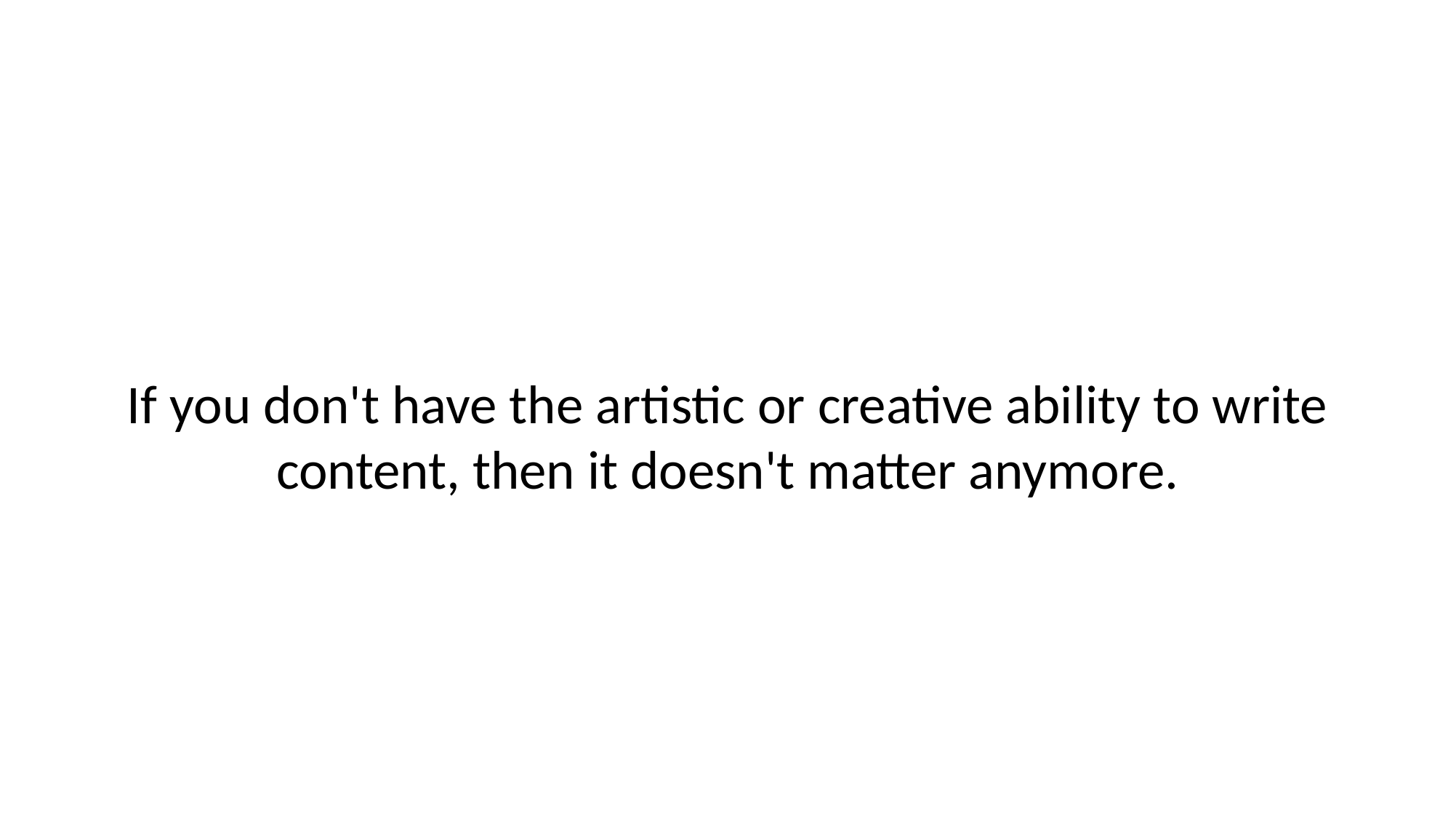

# If you don't have the artistic or creative ability to write content, then it doesn't matter anymore.